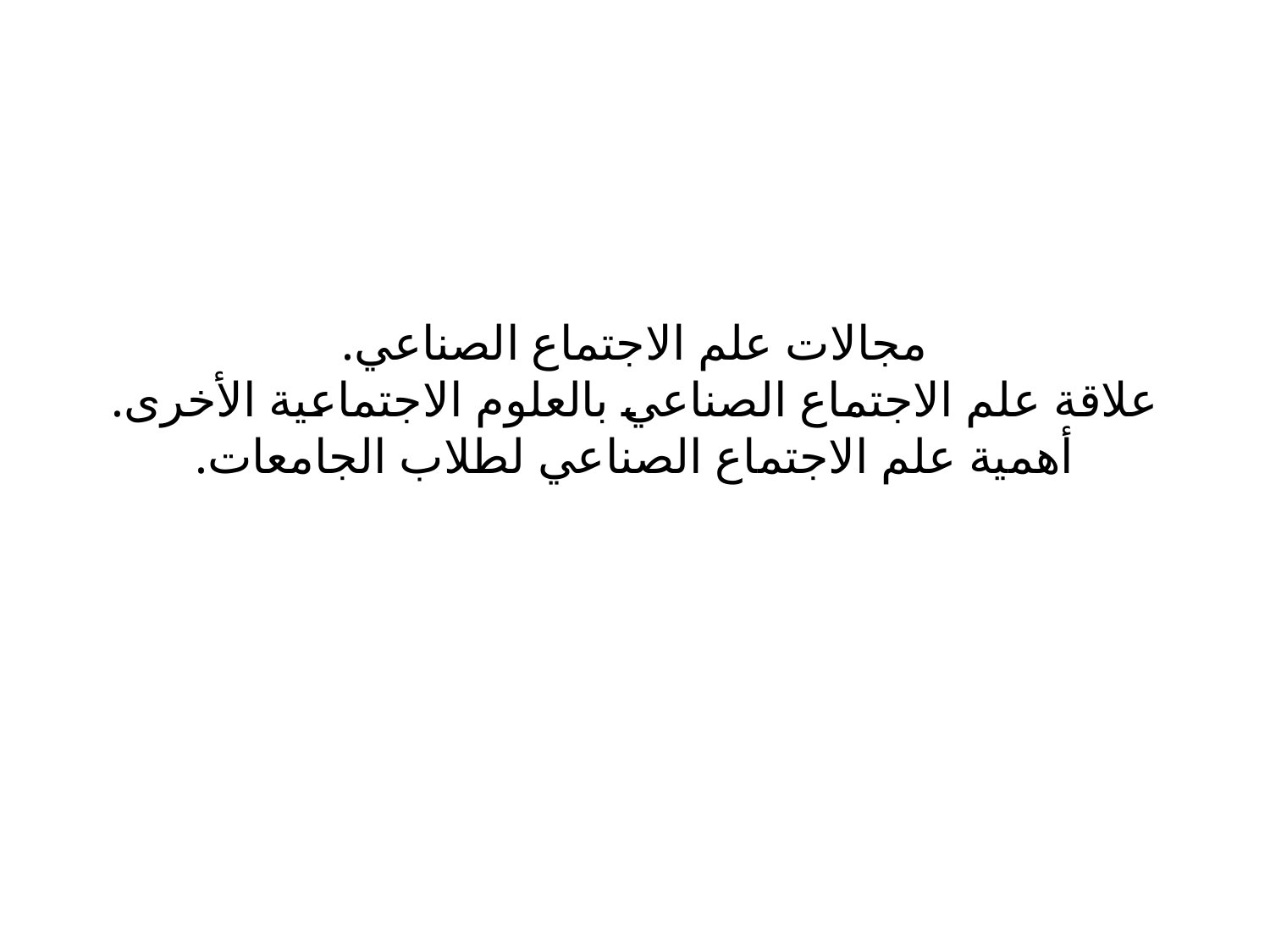

# مجالات علم الاجتماع الصناعي. علاقة علم الاجتماع الصناعي بالعلوم الاجتماعية الأخرى. أهمية علم الاجتماع الصناعي لطلاب الجامعات.